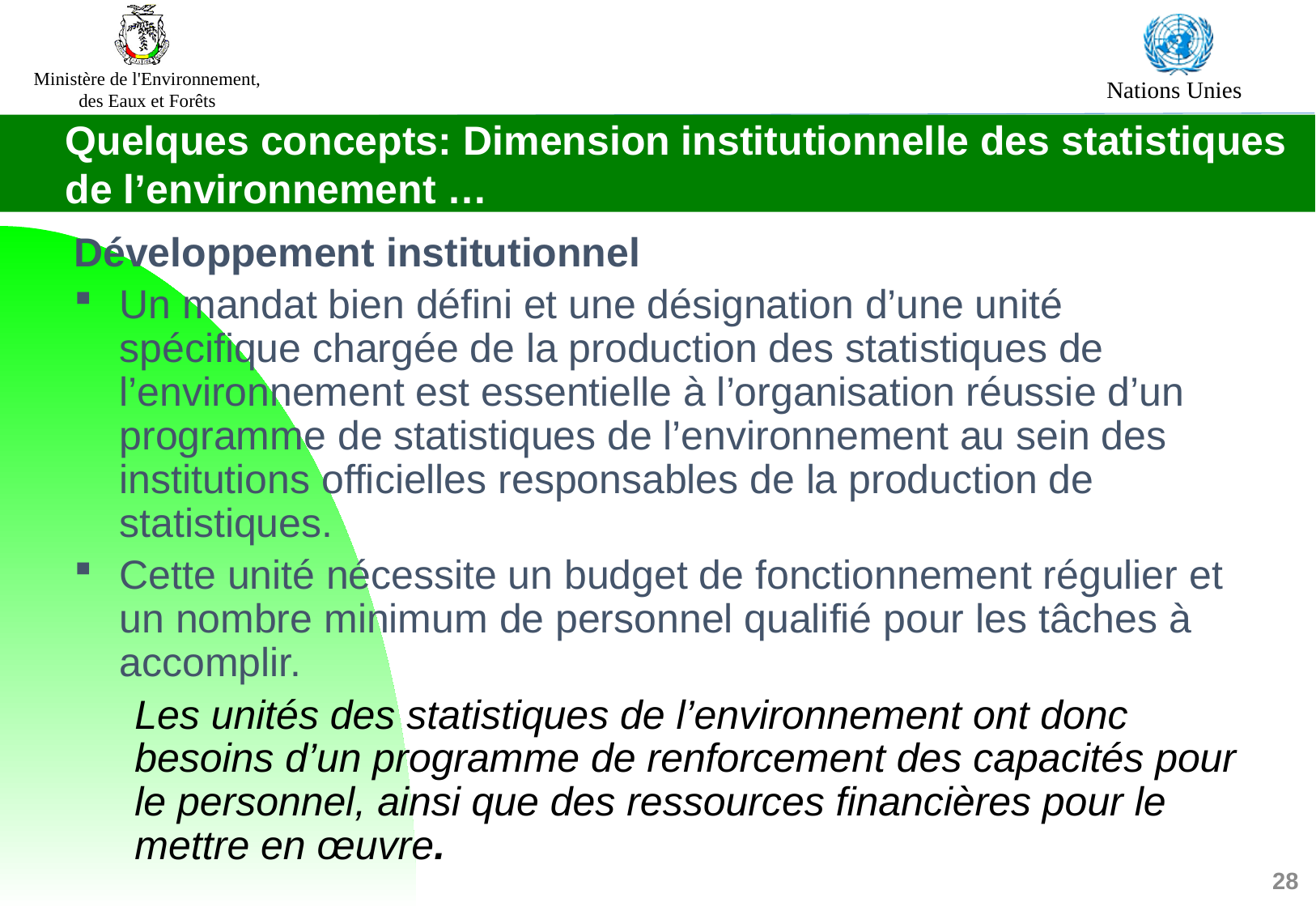

Quelques concepts: Dimension institutionnelle des statistiques de l’environnement …
Développement institutionnel
Un mandat bien défini et une désignation d’une unité spécifique chargée de la production des statistiques de l’environnement est essentielle à l’organisation réussie d’un programme de statistiques de l’environnement au sein des institutions officielles responsables de la production de statistiques.
Cette unité nécessite un budget de fonctionnement régulier et un nombre minimum de personnel qualifié pour les tâches à accomplir.
Les unités des statistiques de l’environnement ont donc besoins d’un programme de renforcement des capacités pour le personnel, ainsi que des ressources financières pour le mettre en œuvre.
28